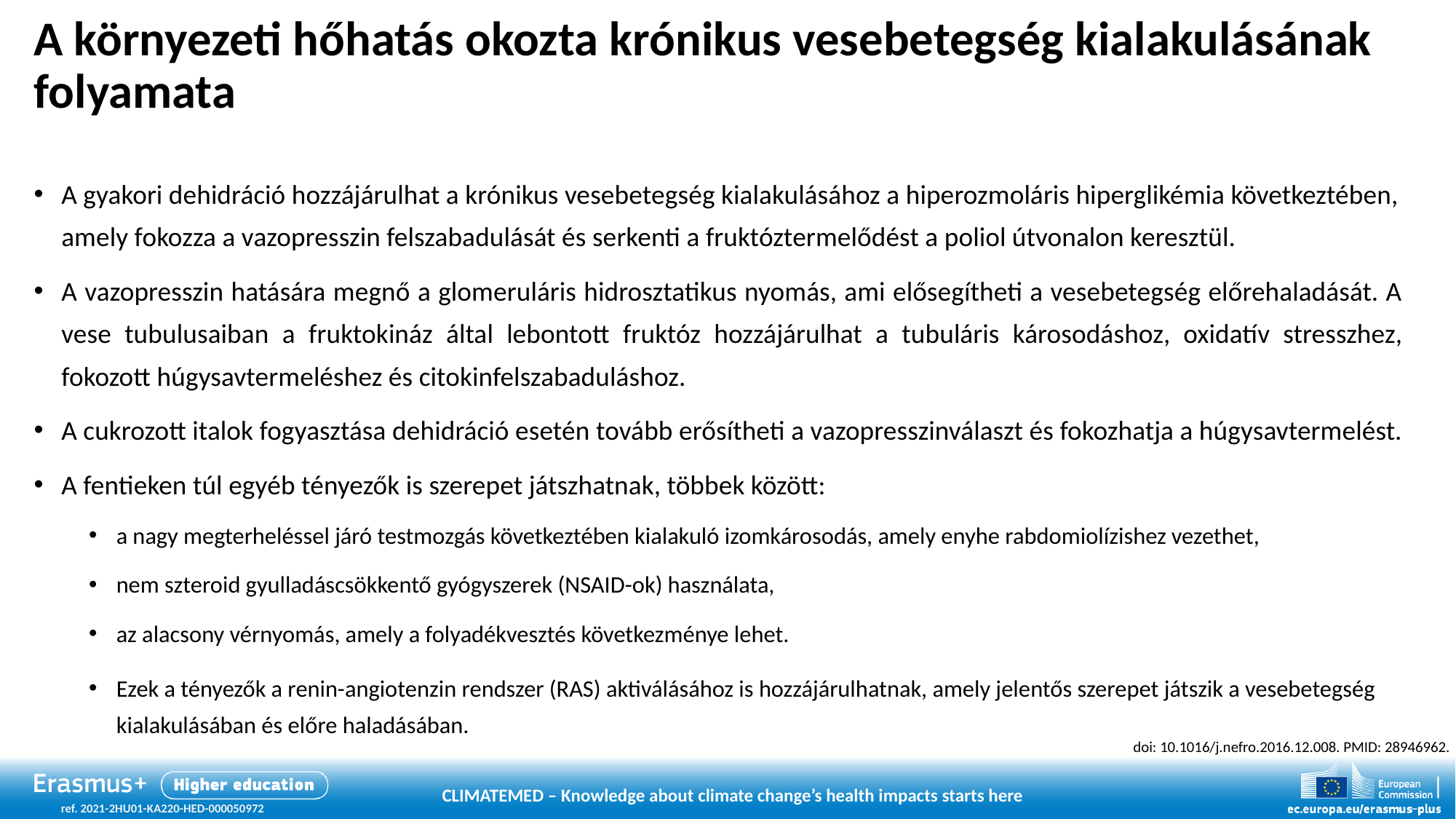

# A környezeti hőhatás okozta krónikus vesebetegség kialakulásának folyamata
A gyakori dehidráció hozzájárulhat a krónikus vesebetegség kialakulásához a hiperozmoláris hiperglikémia következtében, amely fokozza a vazopresszin felszabadulását és serkenti a fruktóztermelődést a poliol útvonalon keresztül.
A vazopresszin hatására megnő a glomeruláris hidrosztatikus nyomás, ami elősegítheti a vesebetegség előrehaladását. A vese tubulusaiban a fruktokináz által lebontott fruktóz hozzájárulhat a tubuláris károsodáshoz, oxidatív stresszhez, fokozott húgysavtermeléshez és citokinfelszabaduláshoz.
A cukrozott italok fogyasztása dehidráció esetén tovább erősítheti a vazopresszinválaszt és fokozhatja a húgysavtermelést.
A fentieken túl egyéb tényezők is szerepet játszhatnak, többek között:
a nagy megterheléssel járó testmozgás következtében kialakuló izomkárosodás, amely enyhe rabdomiolízishez vezethet,
nem szteroid gyulladáscsökkentő gyógyszerek (NSAID-ok) használata,
az alacsony vérnyomás, amely a folyadékvesztés következménye lehet.
Ezek a tényezők a renin-angiotenzin rendszer (RAS) aktiválásához is hozzájárulhatnak, amely jelentős szerepet játszik a vesebetegség kialakulásában és előre haladásában.

doi: 10.1016/j.nefro.2016.12.008. PMID: 28946962.